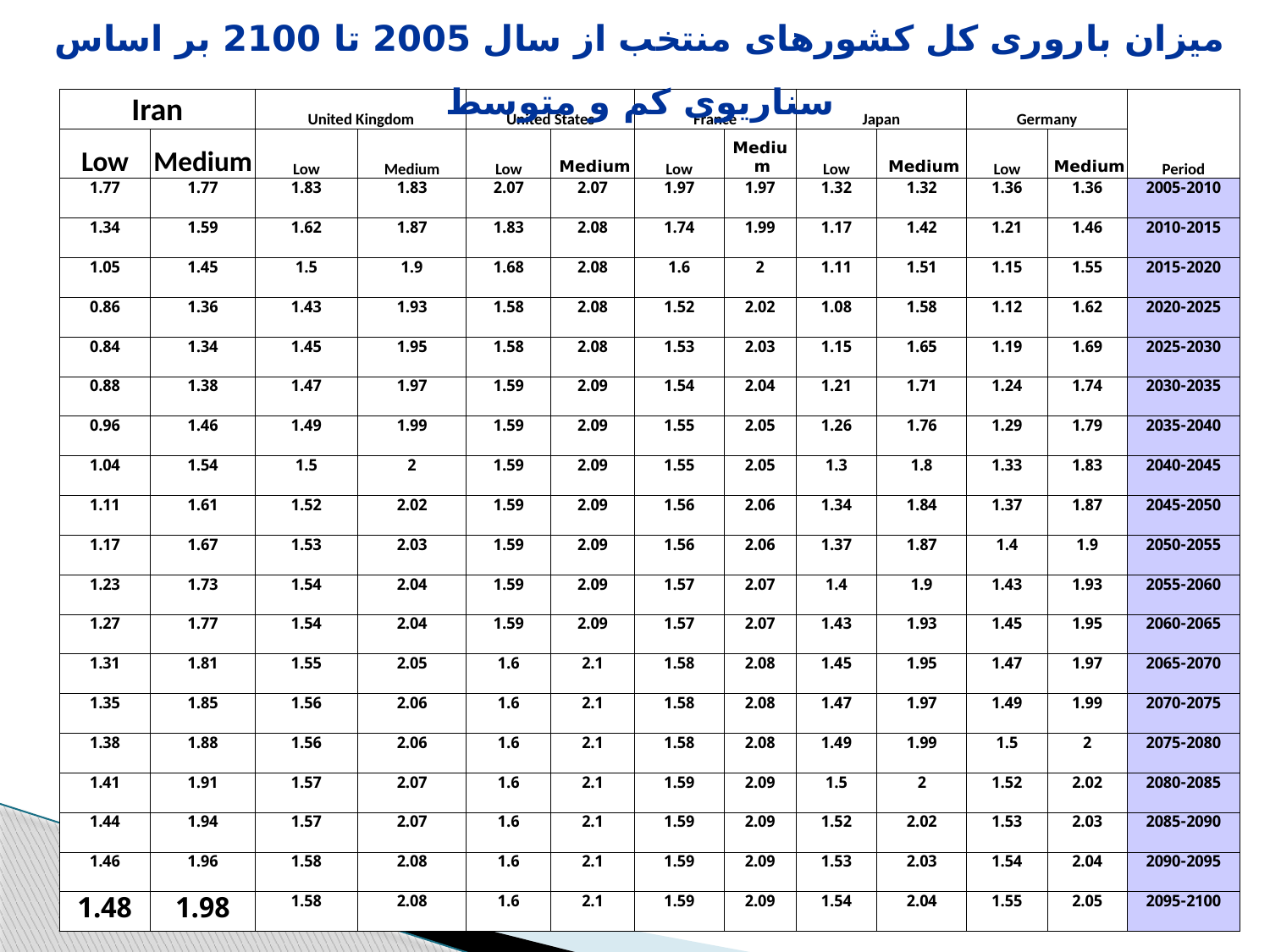

میزان باروری کل کشورهای منتخب از سال 2005 تا 2100 بر اساس سناریوی کم و متوسط

| Iran |  | United Kingdom |  | United States |  | France |  | Japan |  | Germany |  | Period |
| --- | --- | --- | --- | --- | --- | --- | --- | --- | --- | --- | --- | --- |
| Low | Medium | Low | Medium | Low | Medium | Low | Medium | Low | Medium | Low | Medium |  |
| 1.77 | 1.77 | 1.83 | 1.83 | 2.07 | 2.07 | 1.97 | 1.97 | 1.32 | 1.32 | 1.36 | 1.36 | 2005-2010 |
| 1.34 | 1.59 | 1.62 | 1.87 | 1.83 | 2.08 | 1.74 | 1.99 | 1.17 | 1.42 | 1.21 | 1.46 | 2010-2015 |
| 1.05 | 1.45 | 1.5 | 1.9 | 1.68 | 2.08 | 1.6 | 2 | 1.11 | 1.51 | 1.15 | 1.55 | 2015-2020 |
| 0.86 | 1.36 | 1.43 | 1.93 | 1.58 | 2.08 | 1.52 | 2.02 | 1.08 | 1.58 | 1.12 | 1.62 | 2020-2025 |
| 0.84 | 1.34 | 1.45 | 1.95 | 1.58 | 2.08 | 1.53 | 2.03 | 1.15 | 1.65 | 1.19 | 1.69 | 2025-2030 |
| 0.88 | 1.38 | 1.47 | 1.97 | 1.59 | 2.09 | 1.54 | 2.04 | 1.21 | 1.71 | 1.24 | 1.74 | 2030-2035 |
| 0.96 | 1.46 | 1.49 | 1.99 | 1.59 | 2.09 | 1.55 | 2.05 | 1.26 | 1.76 | 1.29 | 1.79 | 2035-2040 |
| 1.04 | 1.54 | 1.5 | 2 | 1.59 | 2.09 | 1.55 | 2.05 | 1.3 | 1.8 | 1.33 | 1.83 | 2040-2045 |
| 1.11 | 1.61 | 1.52 | 2.02 | 1.59 | 2.09 | 1.56 | 2.06 | 1.34 | 1.84 | 1.37 | 1.87 | 2045-2050 |
| 1.17 | 1.67 | 1.53 | 2.03 | 1.59 | 2.09 | 1.56 | 2.06 | 1.37 | 1.87 | 1.4 | 1.9 | 2050-2055 |
| 1.23 | 1.73 | 1.54 | 2.04 | 1.59 | 2.09 | 1.57 | 2.07 | 1.4 | 1.9 | 1.43 | 1.93 | 2055-2060 |
| 1.27 | 1.77 | 1.54 | 2.04 | 1.59 | 2.09 | 1.57 | 2.07 | 1.43 | 1.93 | 1.45 | 1.95 | 2060-2065 |
| 1.31 | 1.81 | 1.55 | 2.05 | 1.6 | 2.1 | 1.58 | 2.08 | 1.45 | 1.95 | 1.47 | 1.97 | 2065-2070 |
| 1.35 | 1.85 | 1.56 | 2.06 | 1.6 | 2.1 | 1.58 | 2.08 | 1.47 | 1.97 | 1.49 | 1.99 | 2070-2075 |
| 1.38 | 1.88 | 1.56 | 2.06 | 1.6 | 2.1 | 1.58 | 2.08 | 1.49 | 1.99 | 1.5 | 2 | 2075-2080 |
| 1.41 | 1.91 | 1.57 | 2.07 | 1.6 | 2.1 | 1.59 | 2.09 | 1.5 | 2 | 1.52 | 2.02 | 2080-2085 |
| 1.44 | 1.94 | 1.57 | 2.07 | 1.6 | 2.1 | 1.59 | 2.09 | 1.52 | 2.02 | 1.53 | 2.03 | 2085-2090 |
| 1.46 | 1.96 | 1.58 | 2.08 | 1.6 | 2.1 | 1.59 | 2.09 | 1.53 | 2.03 | 1.54 | 2.04 | 2090-2095 |
| 1.48 | 1.98 | 1.58 | 2.08 | 1.6 | 2.1 | 1.59 | 2.09 | 1.54 | 2.04 | 1.55 | 2.05 | 2095-2100 |